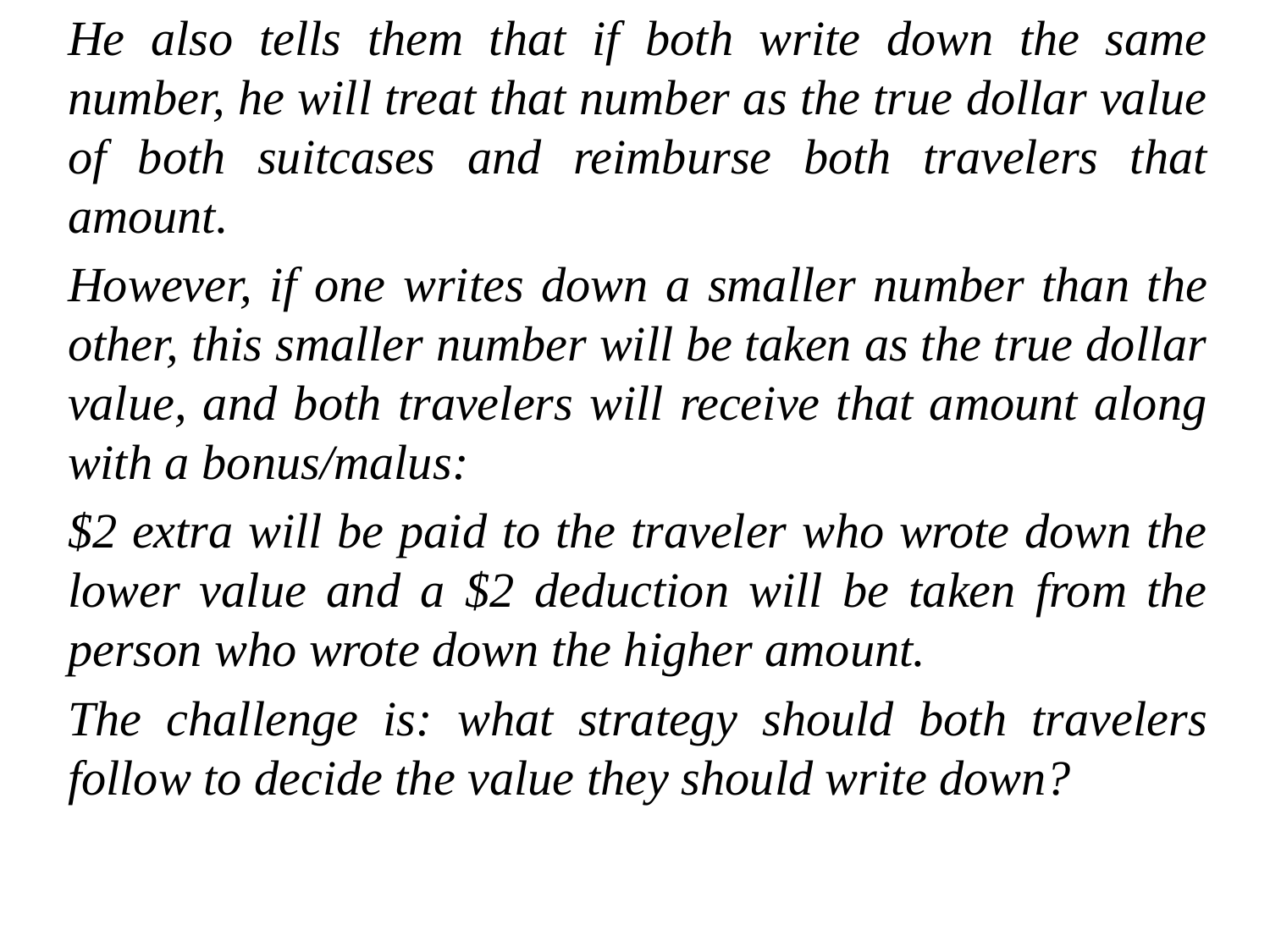

He also tells them that if both write down the same number, he will treat that number as the true dollar value of both suitcases and reimburse both travelers that amount.
However, if one writes down a smaller number than the other, this smaller number will be taken as the true dollar value, and both travelers will receive that amount along with a bonus/malus:
$2 extra will be paid to the traveler who wrote down the lower value and a $2 deduction will be taken from the person who wrote down the higher amount.
The challenge is: what strategy should both travelers follow to decide the value they should write down?